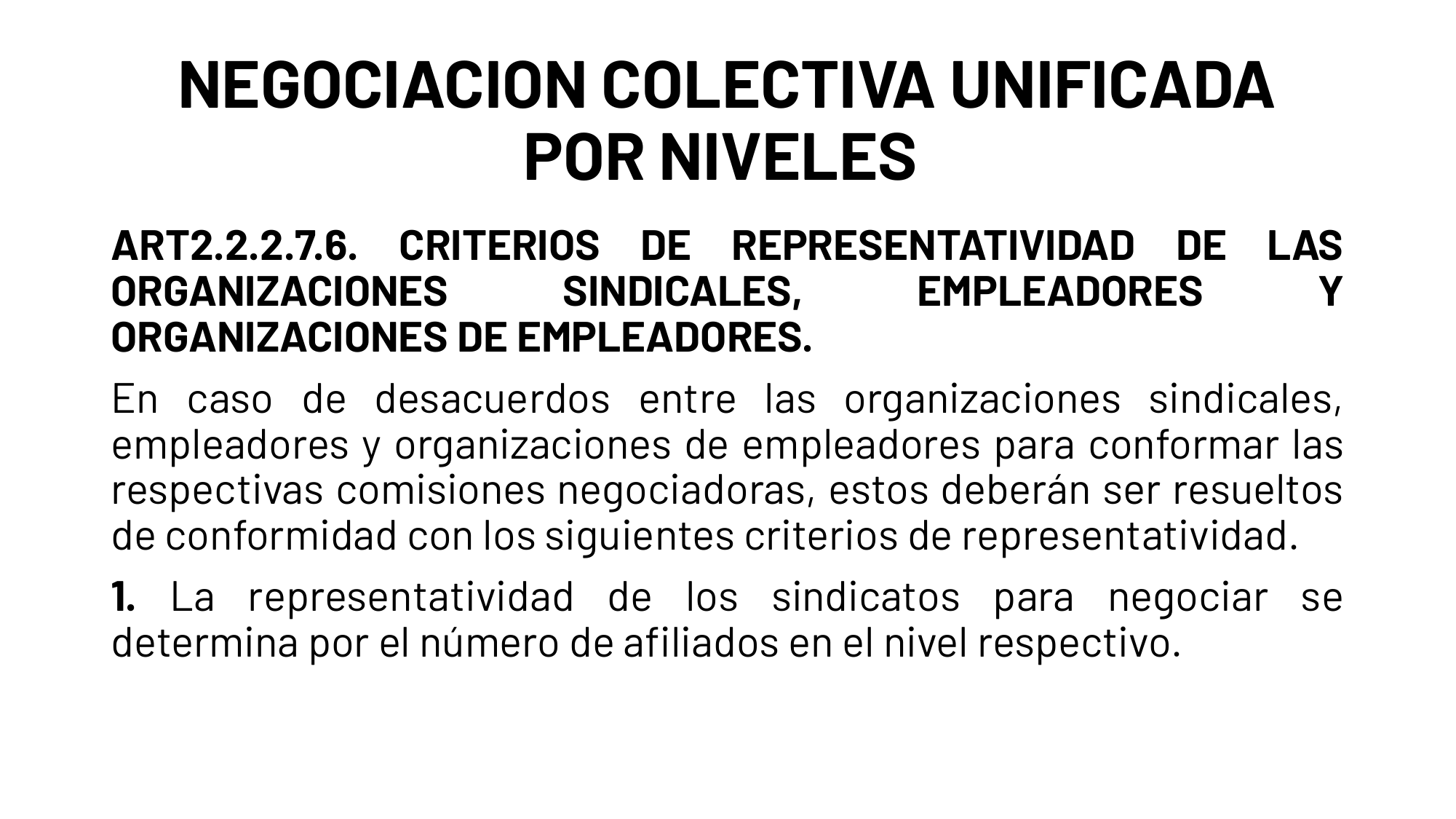

# NEGOCIACION COLECTIVA UNIFICADA POR NIVELES
ART2.2.2.7.6. CRITERIOS DE REPRESENTATIVIDAD DE LAS ORGANIZACIONES SINDICALES, EMPLEADORES Y ORGANIZACIONES DE EMPLEADORES.
En caso de desacuerdos entre las organizaciones sindicales, empleadores y organizaciones de empleadores para conformar las respectivas comisiones negociadoras, estos deberán ser resueltos de conformidad con los siguientes criterios de representatividad.
1. La representatividad de los sindicatos para negociar se determina por el número de afiliados en el nivel respectivo.